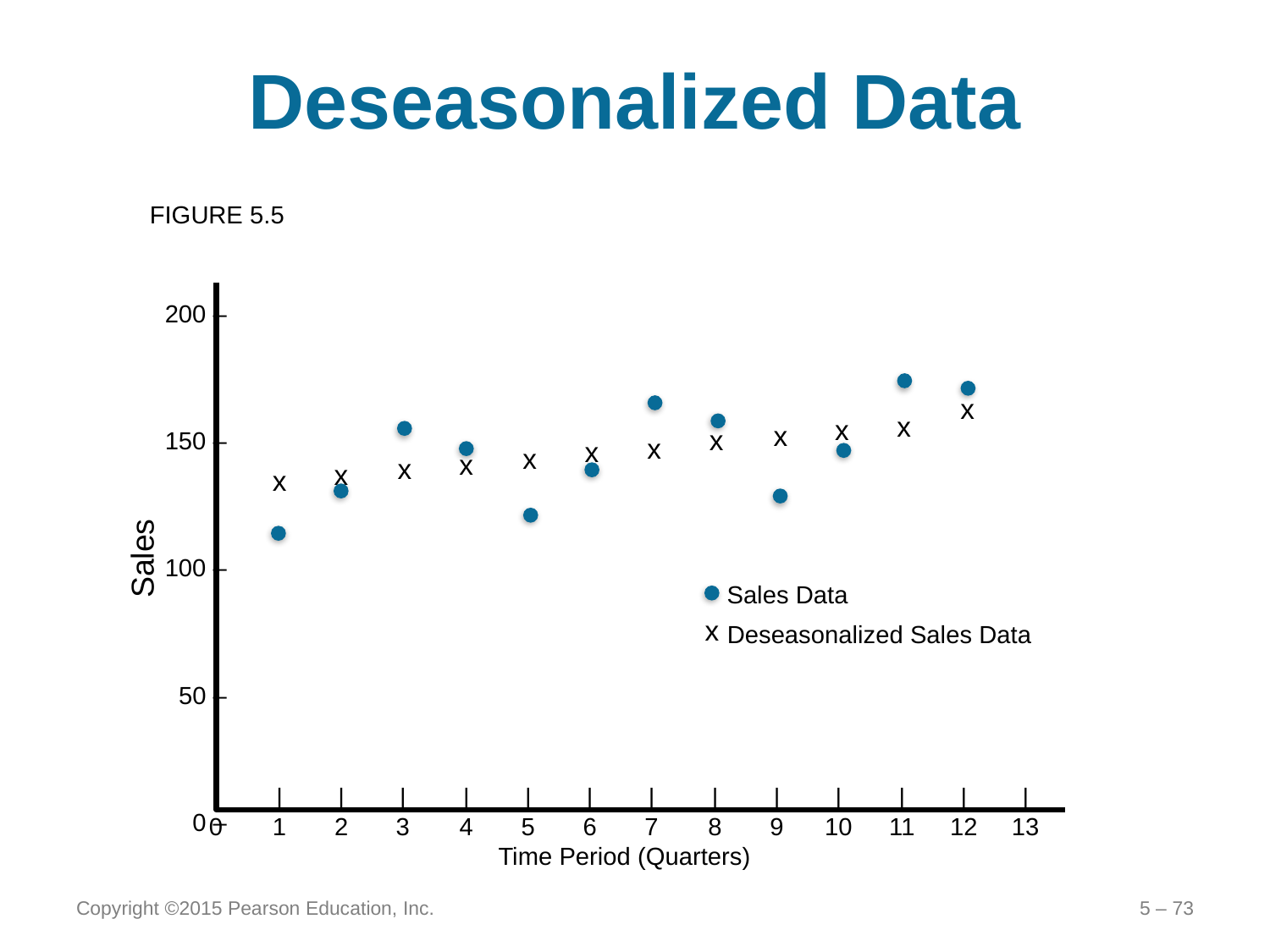

# Deseasonalized Data
FIGURE 5.5
200 –
150 –
100 –
50 –
0 –

Sales
	|	|	|	|	|	|	|	|	|	|	|	|	|	|
	0	1	2	3	4	5	6	7	8	9	10	11	12	13
Time Period (Quarters)

x
x
x
x
x
x
x
x
x
x
x
x

Deseasonalized Sales Data
x
Sales Data

Copyright ©2015 Pearson Education, Inc.
5 – 73